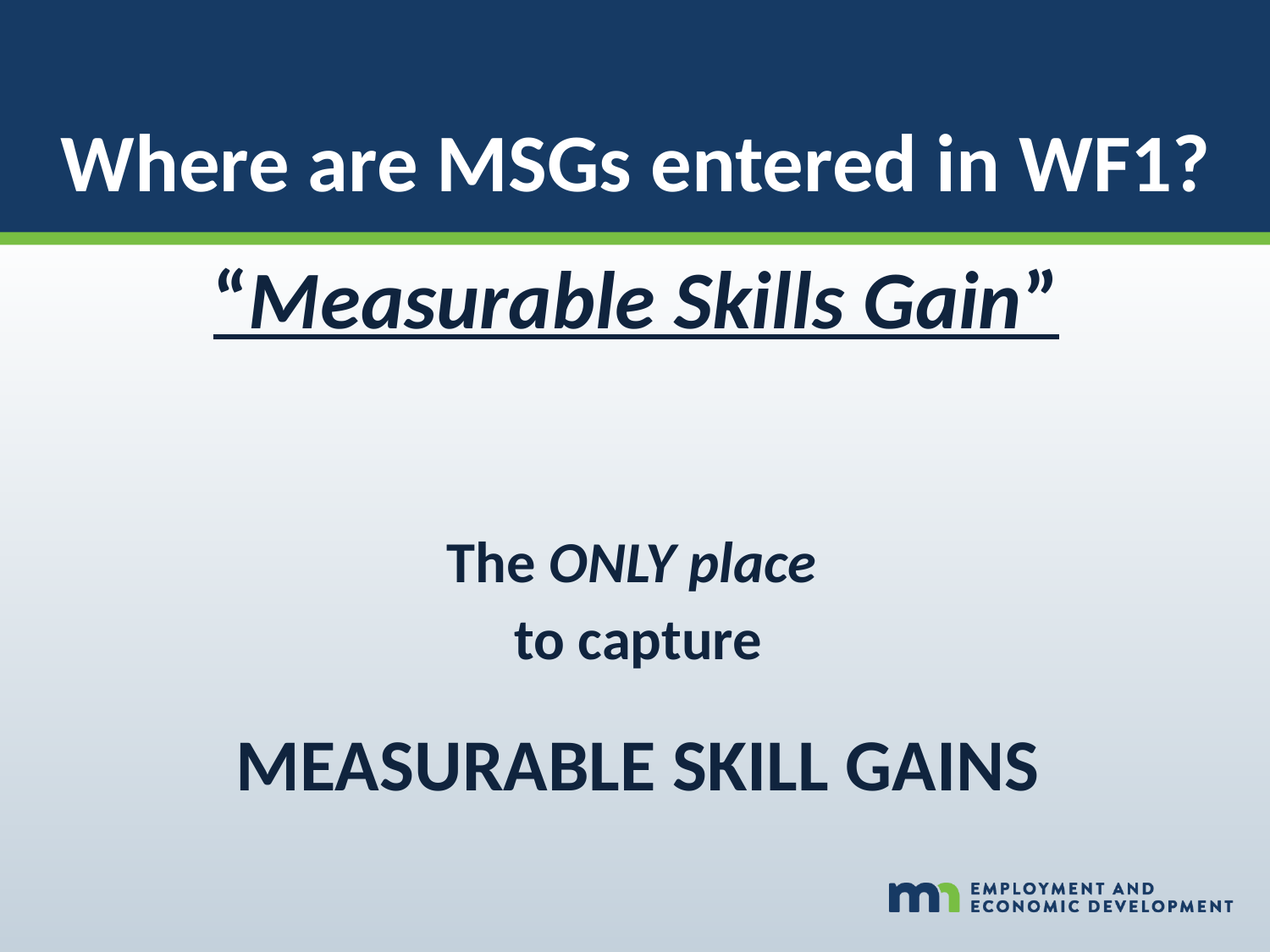

Where are MSGs entered in WF1?
“Measurable Skills Gain”
#
The ONLY place
to capture
MEASURABLE SKILL GAINS